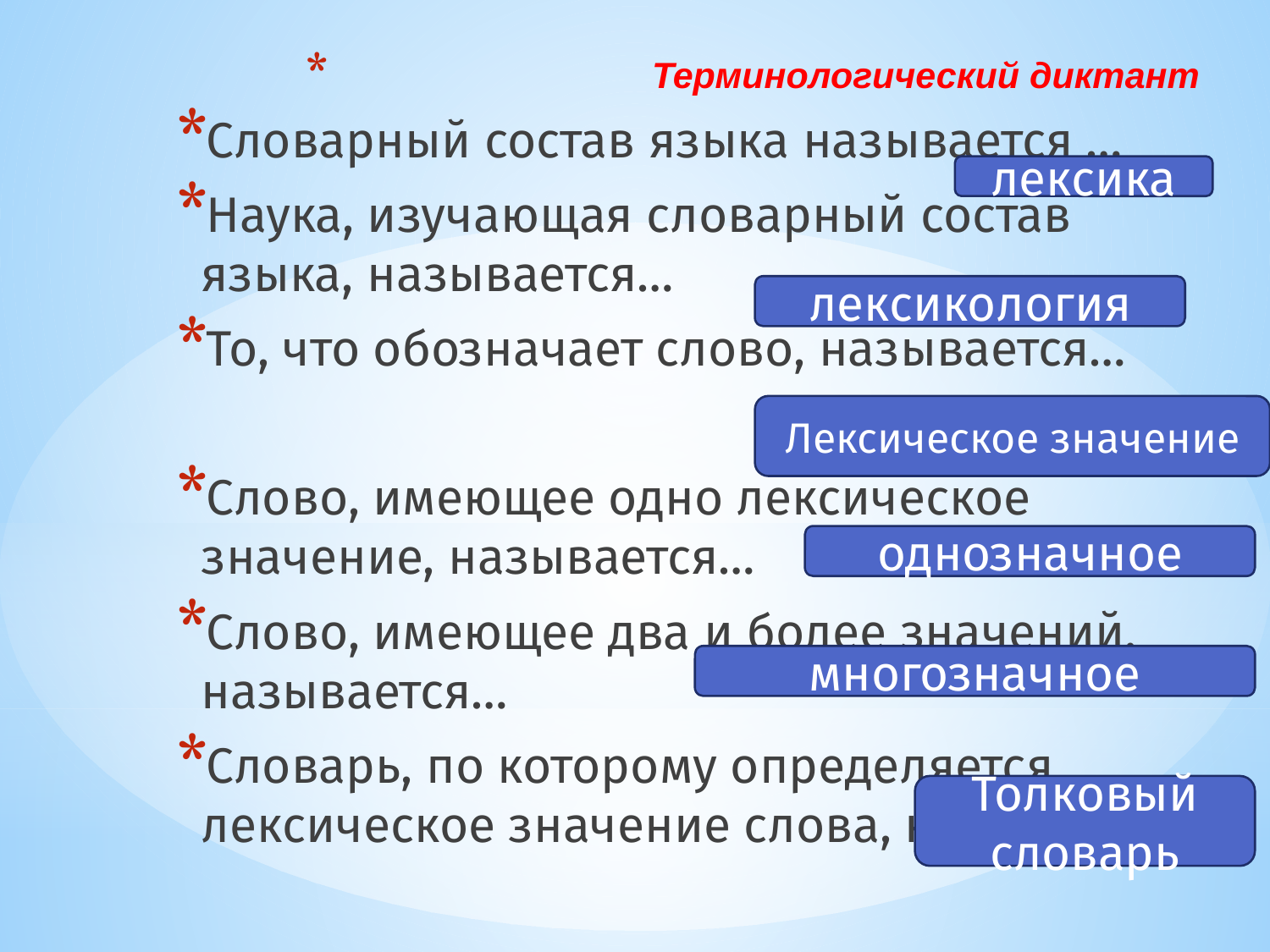

# Терминологический диктант
Словарный состав языка называется …
Наука, изучающая словарный состав языка, называется…
То, что обозначает слово, называется…

Слово, имеющее одно лексическое значение, называется…
Слово, имеющее два и более значений, называется…
Словарь, по которому определяется лексическое значение слова, называется…

лексика
лексикология
Лексическое значение
однозначное
многозначное
Толковый словарь